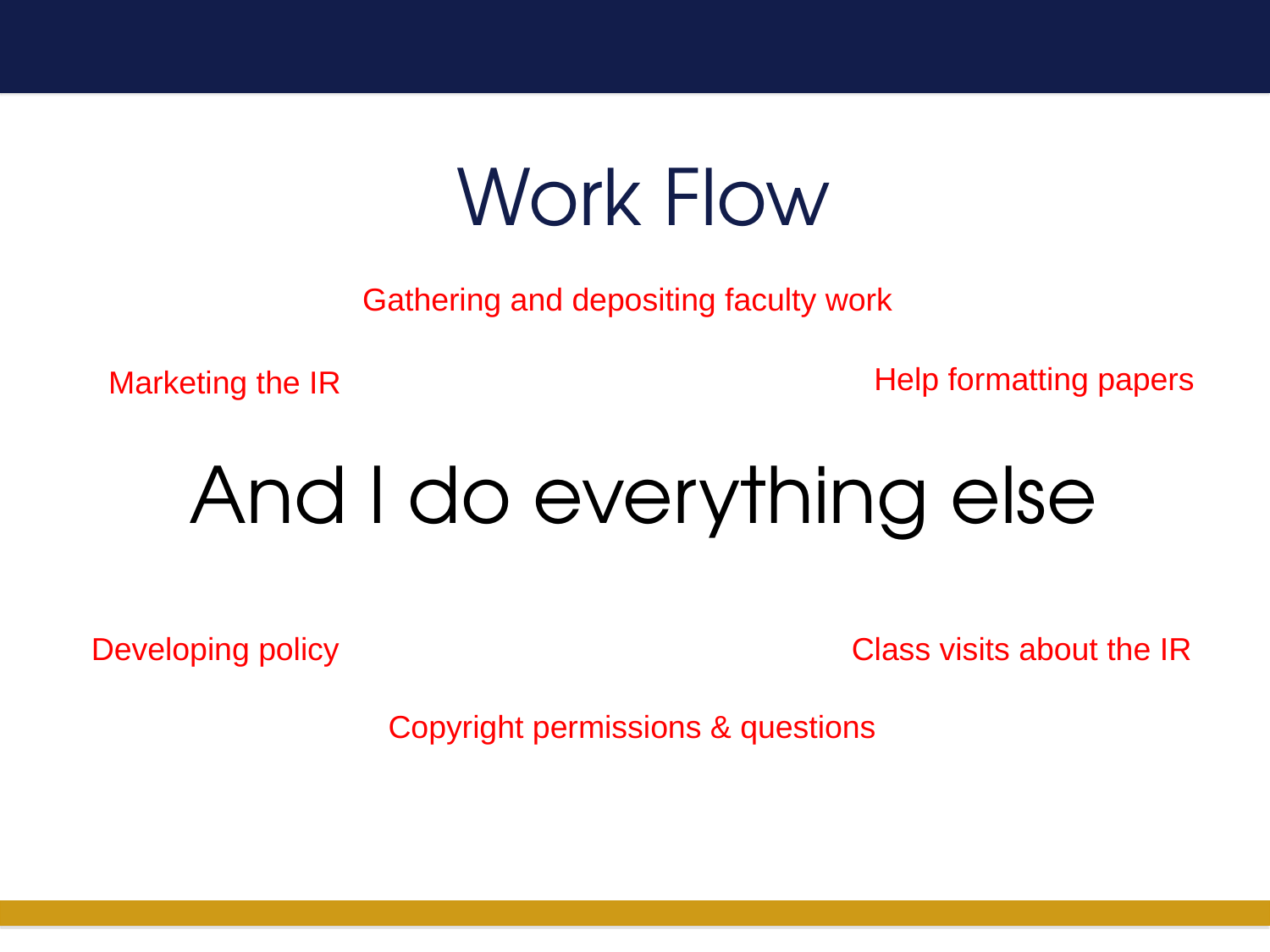

# Work Flow
Gathering and depositing faculty work
Help formatting papers
Marketing the IR
And I do everything else
Developing policy
Class visits about the IR
Copyright permissions & questions